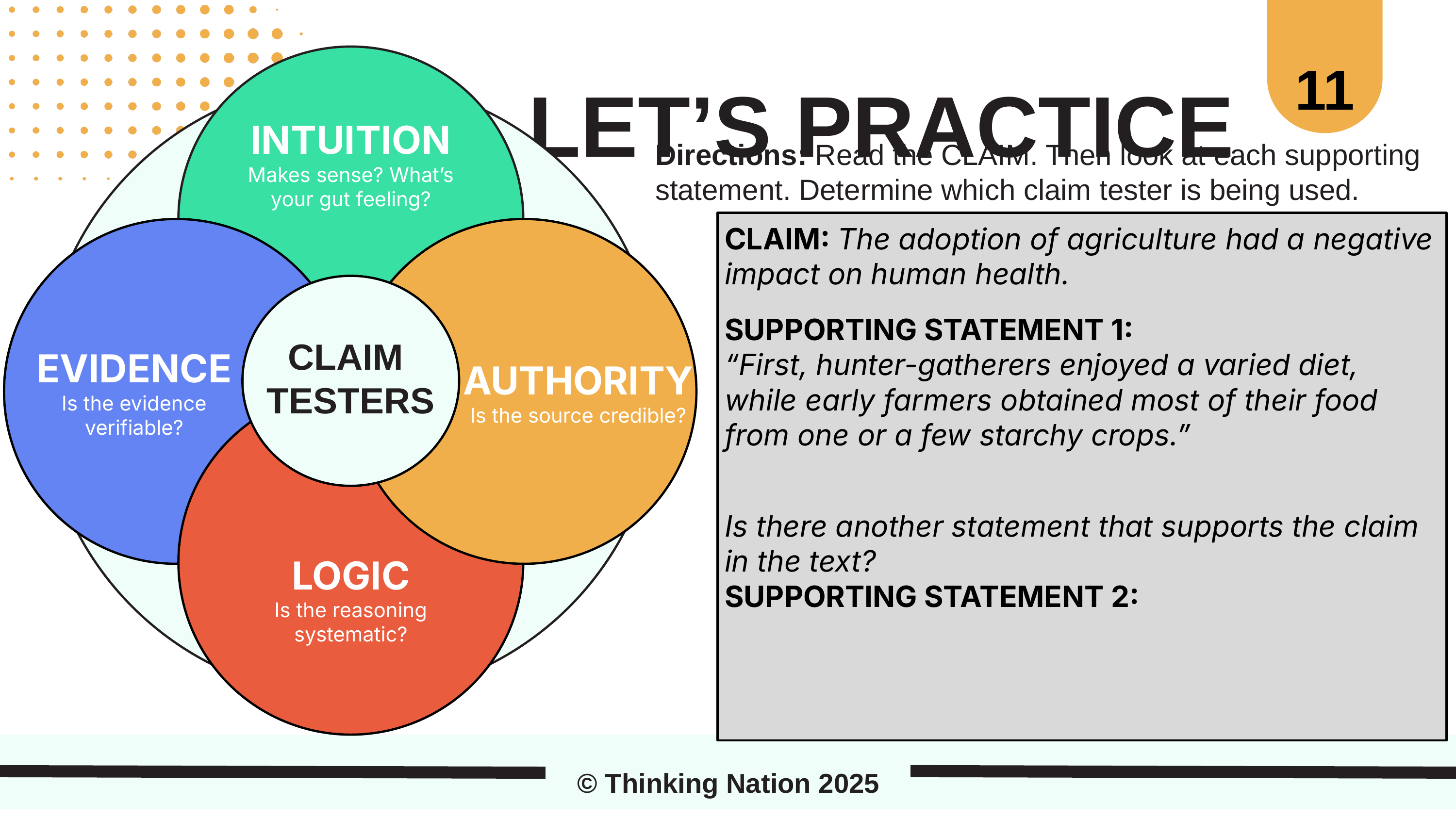

11
LET’S PRACTICE

INTUITION
Makes sense? What’s your gut feeling?

CLAIM
TESTERS
AUTHORITY
Is the source credible?
EVIDENCE
Is the evidence verifiable?

LOGIC
Is the reasoning systematic?
Directions: Read the CLAIM. Then look at each supporting statement. Determine which claim tester is being used.
CLAIM: The adoption of agriculture had a negative impact on human health.

SUPPORTING STATEMENT 1:
“First, hunter-gatherers enjoyed a varied diet, while early farmers obtained most of their food from one or a few starchy crops.”

Is there another statement that supports the claim in the text?
SUPPORTING STATEMENT 2:

© Thinking Nation 2025